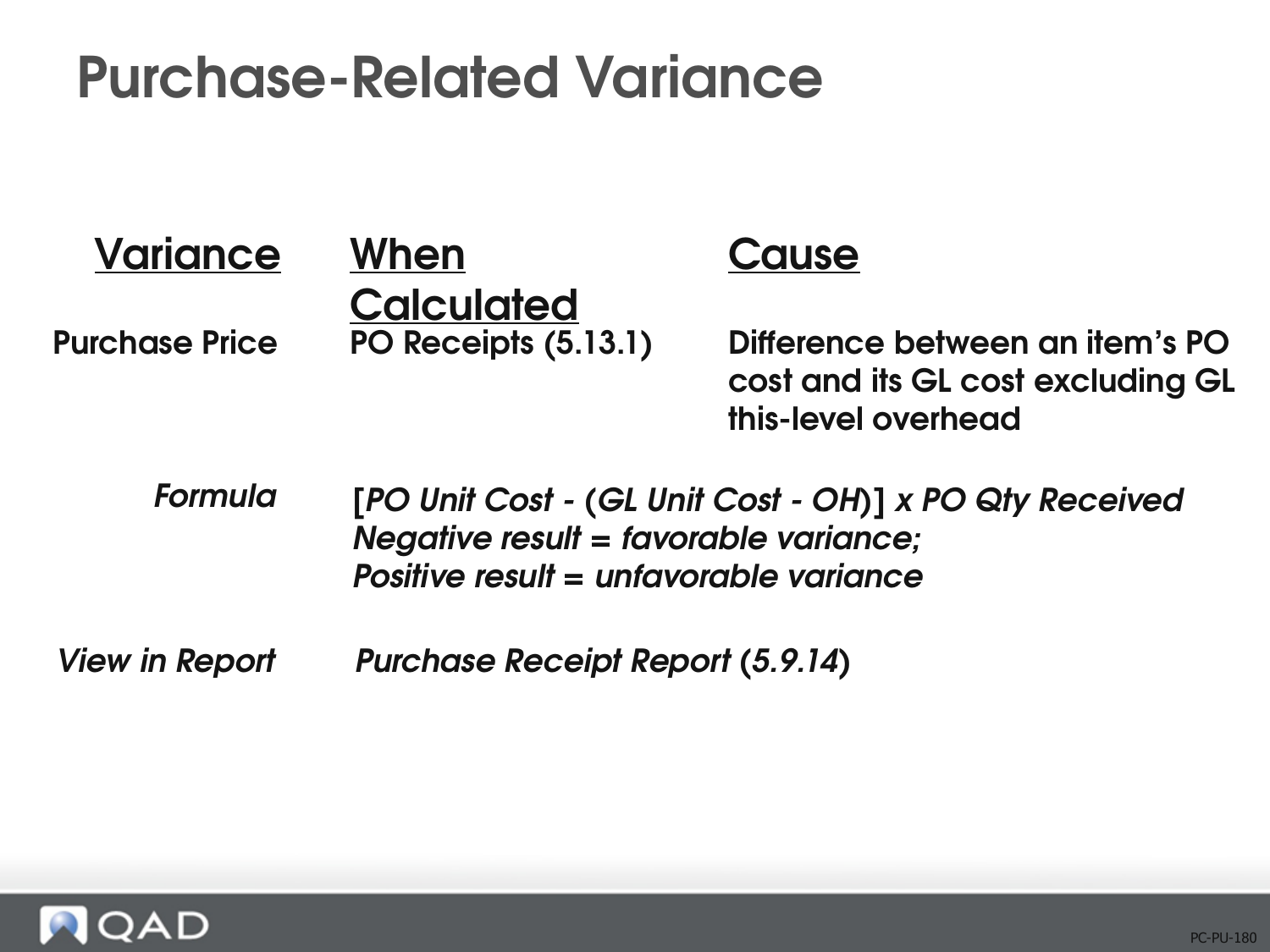

# Purchase-Related Variance
Variance
When Calculated
Cause
Purchase Price
PO Receipts (5.13.1)
Difference between an item’s PO cost and its GL cost excluding GL this-level overhead
Formula
[PO Unit Cost - (GL Unit Cost - OH)] x PO Qty Received
Negative result = favorable variance;
Positive result = unfavorable variance
View in Report
Purchase Receipt Report (5.9.14)
PC-PU-180